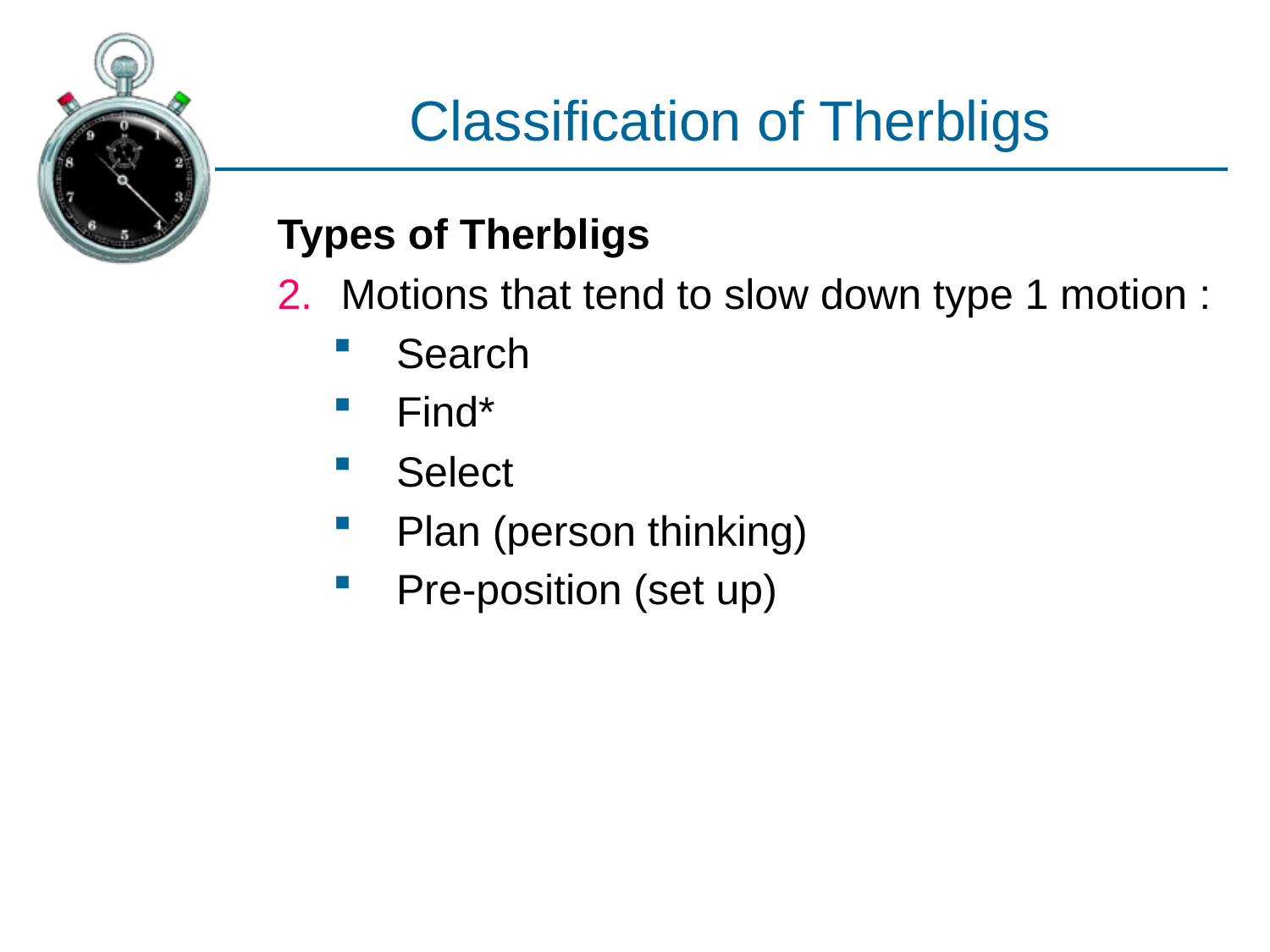

# Classification of Therbligs
Types of Therbligs
Motions that tend to slow down type 1 motion :
Search
Find*
Select
Plan (person thinking)
Pre-position (set up)